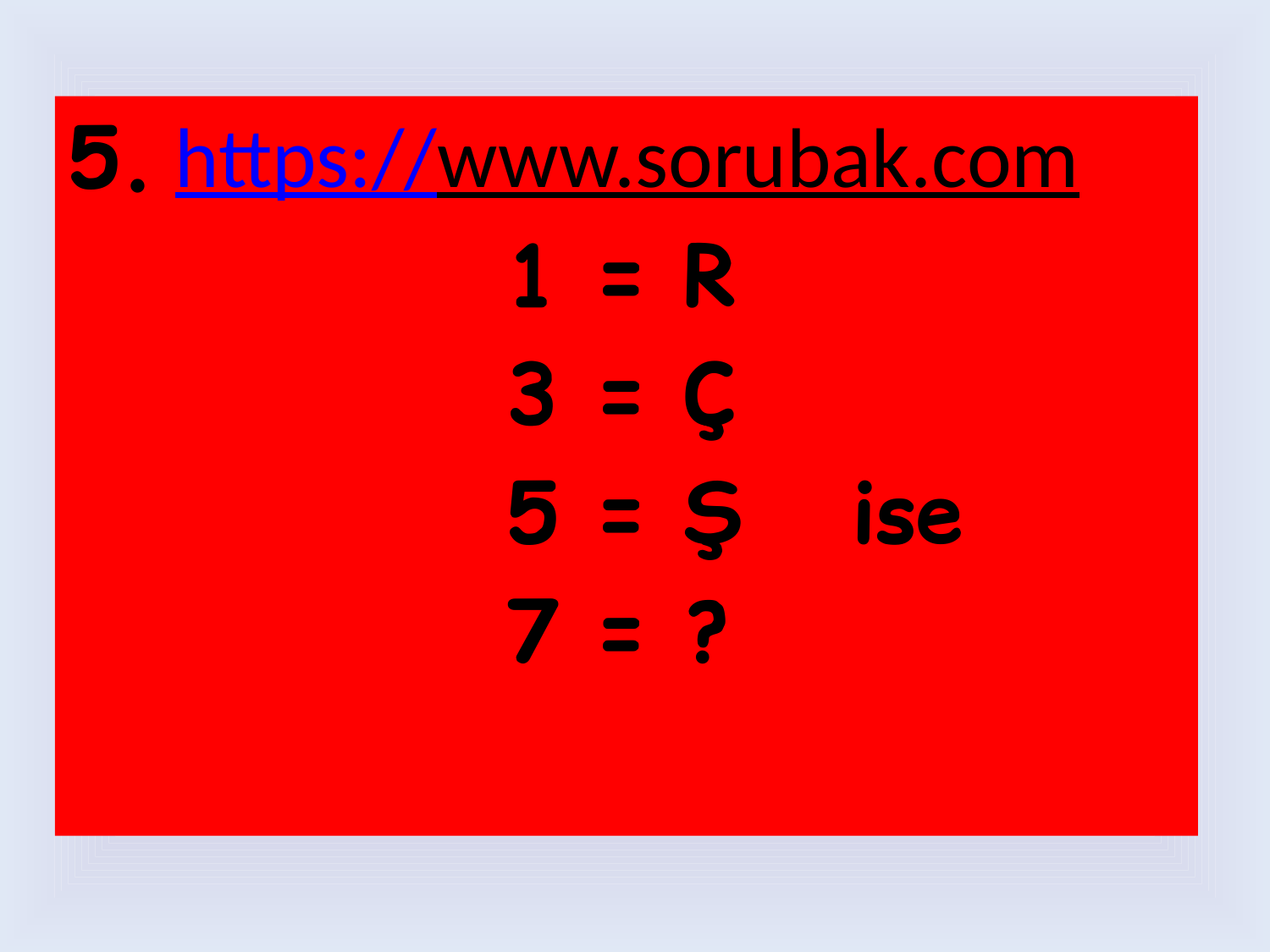

5. https://www.sorubak.com
            1 = R
            3 = Ç
            5 = Ş   ise
            7 = ?